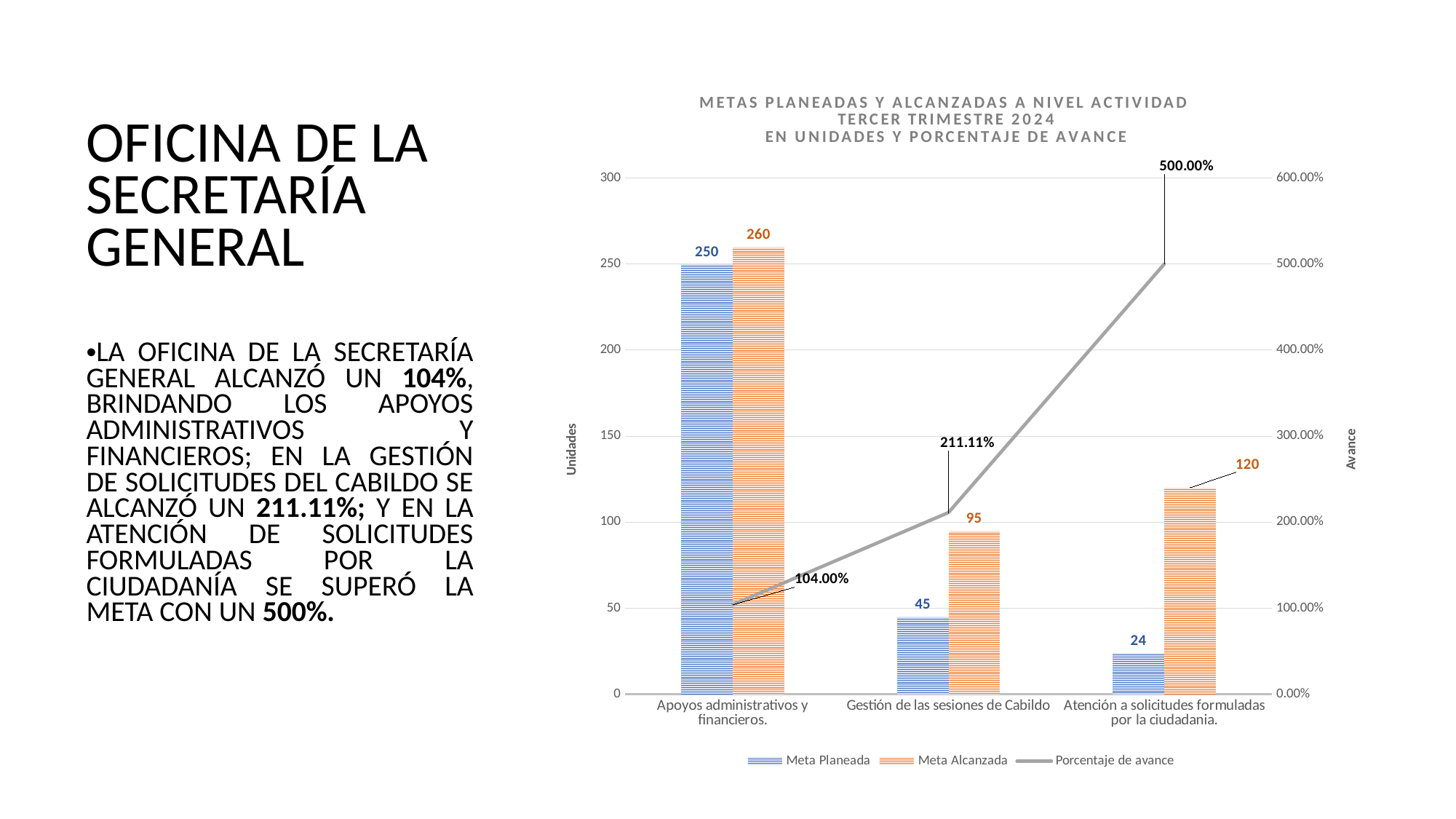

OFICINA DE LA SECRETARÍA GENERAL

### Chart: METAS PLANEADAS Y ALCANZADAS A NIVEL ACTIVIDAD
TERCER TRIMESTRE 2024
EN UNIDADES Y PORCENTAJE DE AVANCE

| Category | Meta Planeada | Meta Alcanzada |  |
|---|---|---|---|
| Apoyos administrativos y financieros. | 250.0 | 260.0 | 1.04 |
| Gestión de las sesiones de Cabildo | 45.0 | 95.0 | 2.111111111111111 |
| Atención a solicitudes formuladas por la ciudadania. | 24.0 | 120.0 | 5.0 |
LA OFICINA DE LA SECRETARÍA GENERAL ALCANZÓ UN 104%, BRINDANDO LOS APOYOS ADMINISTRATIVOS Y FINANCIEROS; EN LA GESTIÓN DE SOLICITUDES DEL CABILDO SE ALCANZÓ UN 211.11%; Y EN LA ATENCIÓN DE SOLICITUDES FORMULADAS POR LA CIUDADANÍA SE SUPERÓ LA META CON UN 500%.